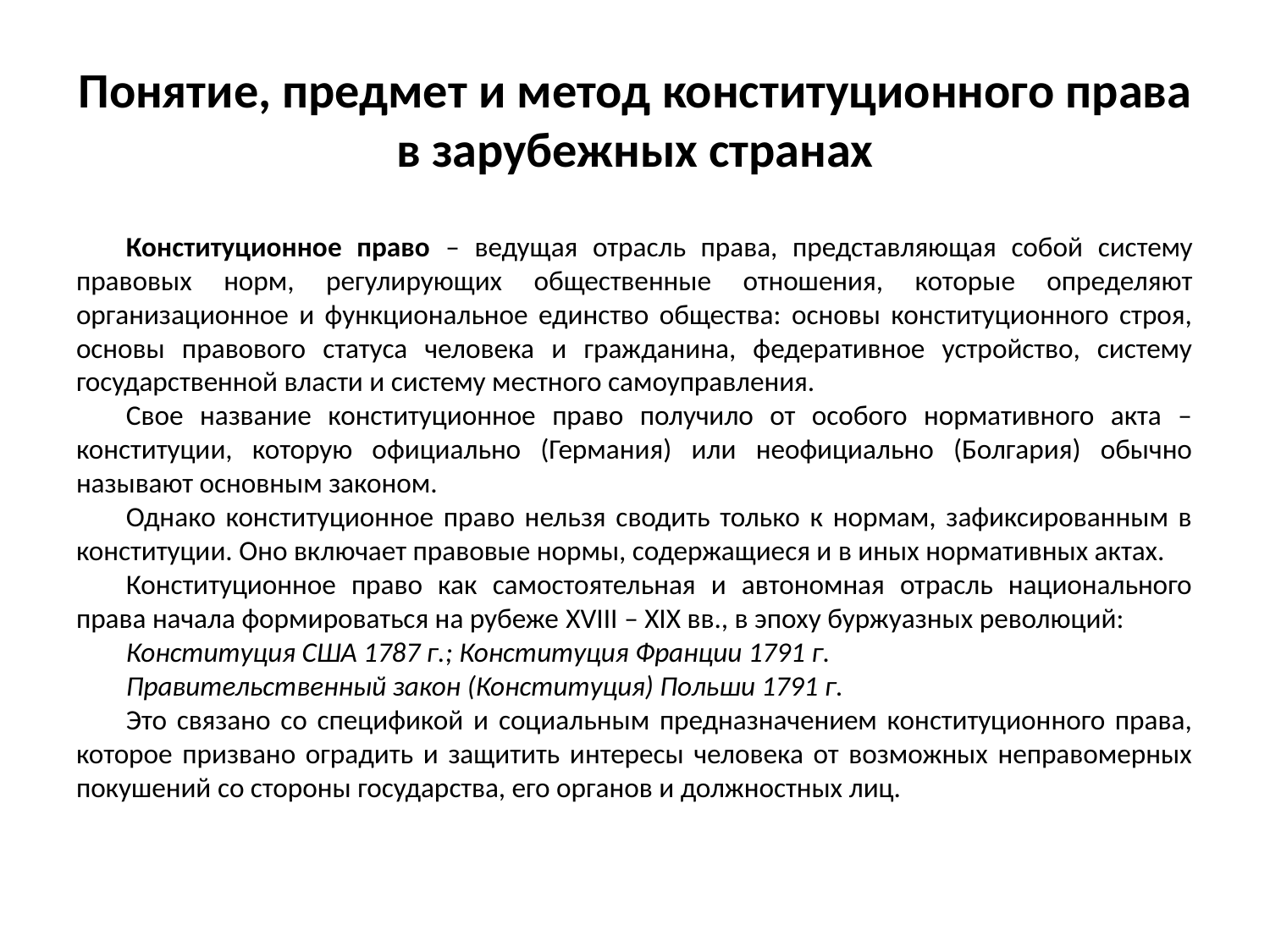

# Понятие, предмет и метод конституционного права в зарубежных странах
Конституционное право – ведущая отрасль права, представляющая собой систему правовых норм, регулирующих общественные отношения, которые определяют организационное и функциональное единство общества: основы конституционного строя, основы правового статуса человека и гражданина, федеративное устройство, систему государственной власти и систему местного самоуправления.
Свое название конституционное право получило от особого нормативного акта – конституции, которую официально (Германия) или неофициально (Болгария) обычно называют основным законом.
Однако конституционное право нельзя сводить только к нормам, зафиксированным в конституции. Оно включает правовые нормы, содержащиеся и в иных нормативных актах.
Конституционное право как самостоятельная и автономная отрасль национального права начала формироваться на рубеже XVIII – XIX вв., в эпоху буржуазных революций:
Конституция США 1787 г.; Конституция Франции 1791 г.
Правительственный закон (Конституция) Польши 1791 г.
Это связано со спецификой и социальным предназначением конституционного права, которое призвано оградить и защитить интересы человека от возможных неправомерных покушений со стороны государства, его органов и должностных лиц.